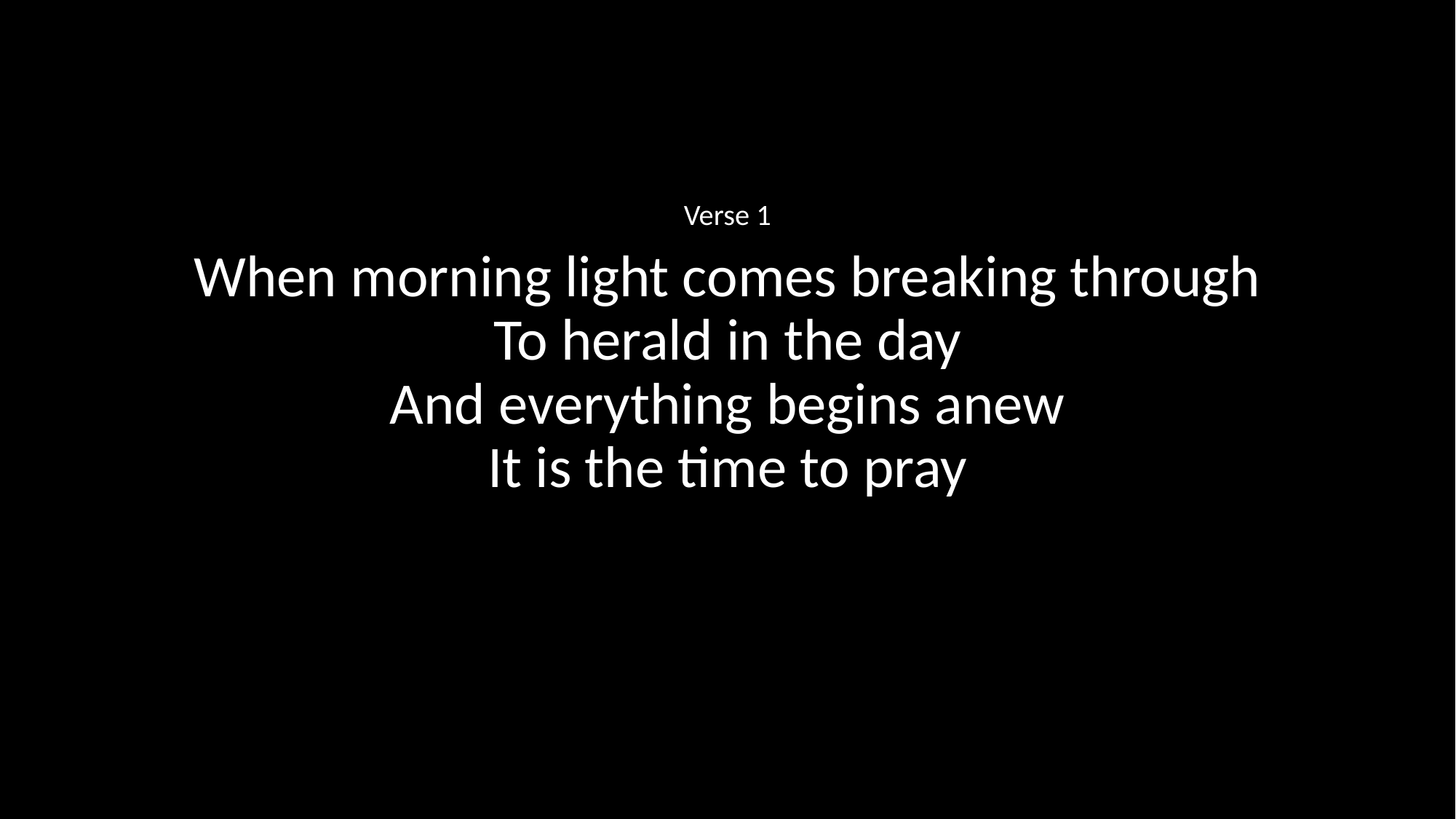

Verse 1
When morning light comes breaking through
To herald in the day
And everything begins anew
It is the time to pray